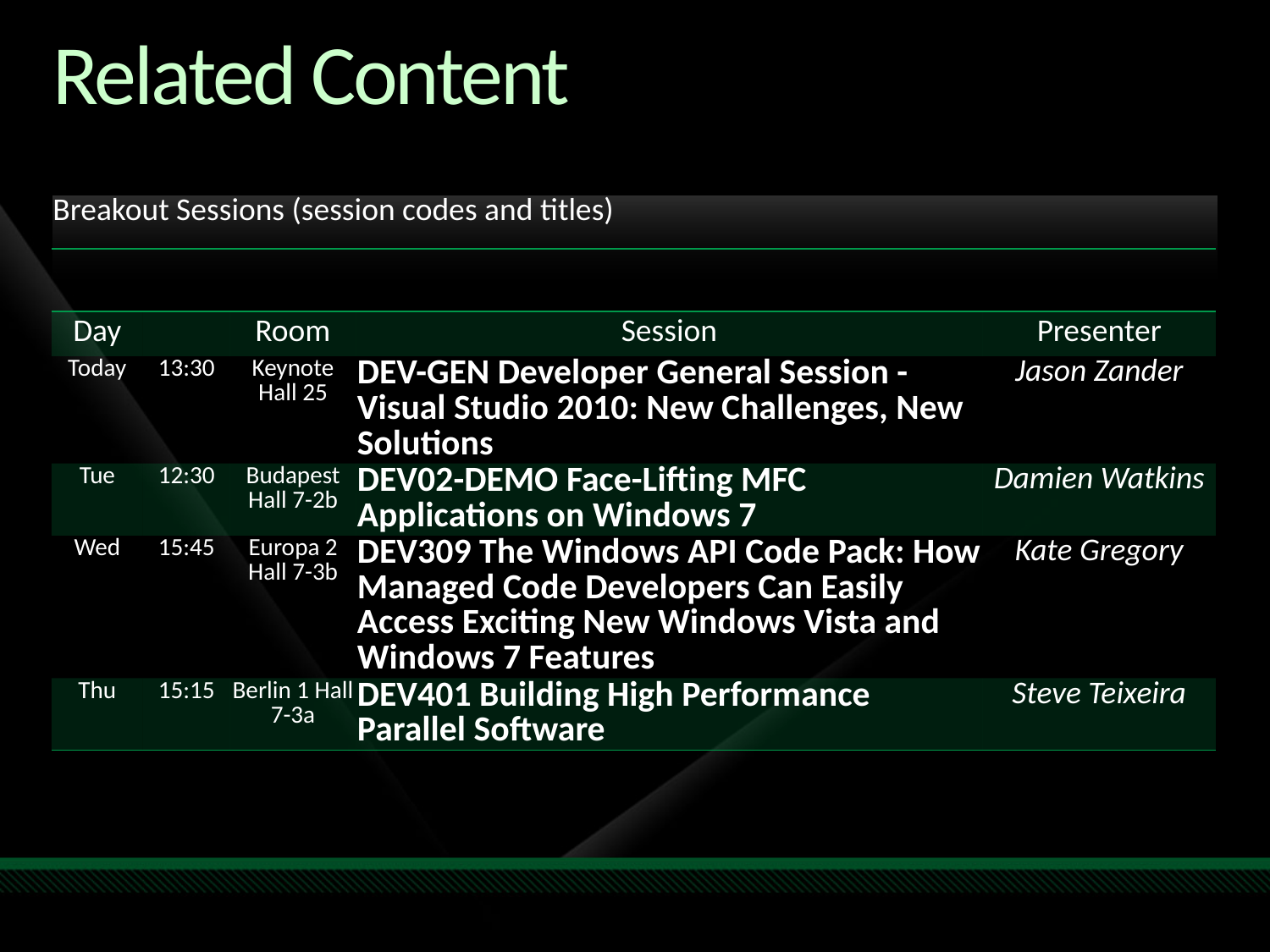

Required Slide
Speakers,
please list the Breakout Sessions,
TLC Interactive Theaters and Labs
that are related to your session.
# Related Content
Breakout Sessions (session codes and titles)

|  |  |  |  |  |
| --- | --- | --- | --- | --- |
| Day |  | Room | Session | Presenter |
| Today | 13:30 | Keynote Hall 25 | DEV-GEN Developer General Session - Visual Studio 2010: New Challenges, New Solutions | Jason Zander |
| Tue | 12:30 | Budapest Hall 7-2b | DEV02-DEMO Face-Lifting MFC Applications on Windows 7 | Damien Watkins |
| Wed | 15:45 | Europa 2 Hall 7-3b | DEV309 The Windows API Code Pack: How Managed Code Developers Can Easily Access Exciting New Windows Vista and Windows 7 Features | Kate Gregory |
| Thu | 15:15 | Berlin 1 Hall 7-3a | DEV401 Building High Performance Parallel Software | Steve Teixeira |
Interactive Theater Sessions (session codes and titles)
| Day | Time | Room | Title | Presenter |
| --- | --- | --- | --- | --- |
| Today | 13:30 - 14:45 | Keynote Hall 25 | DEV-GEN Developer General Session - Visual Studio 2010: New Challenges, New Solutions | Jason Zander |
| Tuesday | 12:30 - 13:00 | Budapest Hall 7-2b | DEV02-DEMO Face-Lifting MFC Applications on Windows 7 | Damien Watkins |
| Wednesday | 15:45 - 17:00 | Europa 2 Hall 7-3b | DEV309 The Windows API Code Pack: How Managed Code Developers Can Easily Access Exciting New Windows Vista and Windows 7 Features | Kate Gregory |
| Thursday | 15:15 - 16:30 | Berlin 1 Hall 7-3a | DEV401 Building High Performance Parallel Software | Steve Teixeira |
Hands-on Labs (session codes and titles)
Hands-on Labs (session codes and titles)